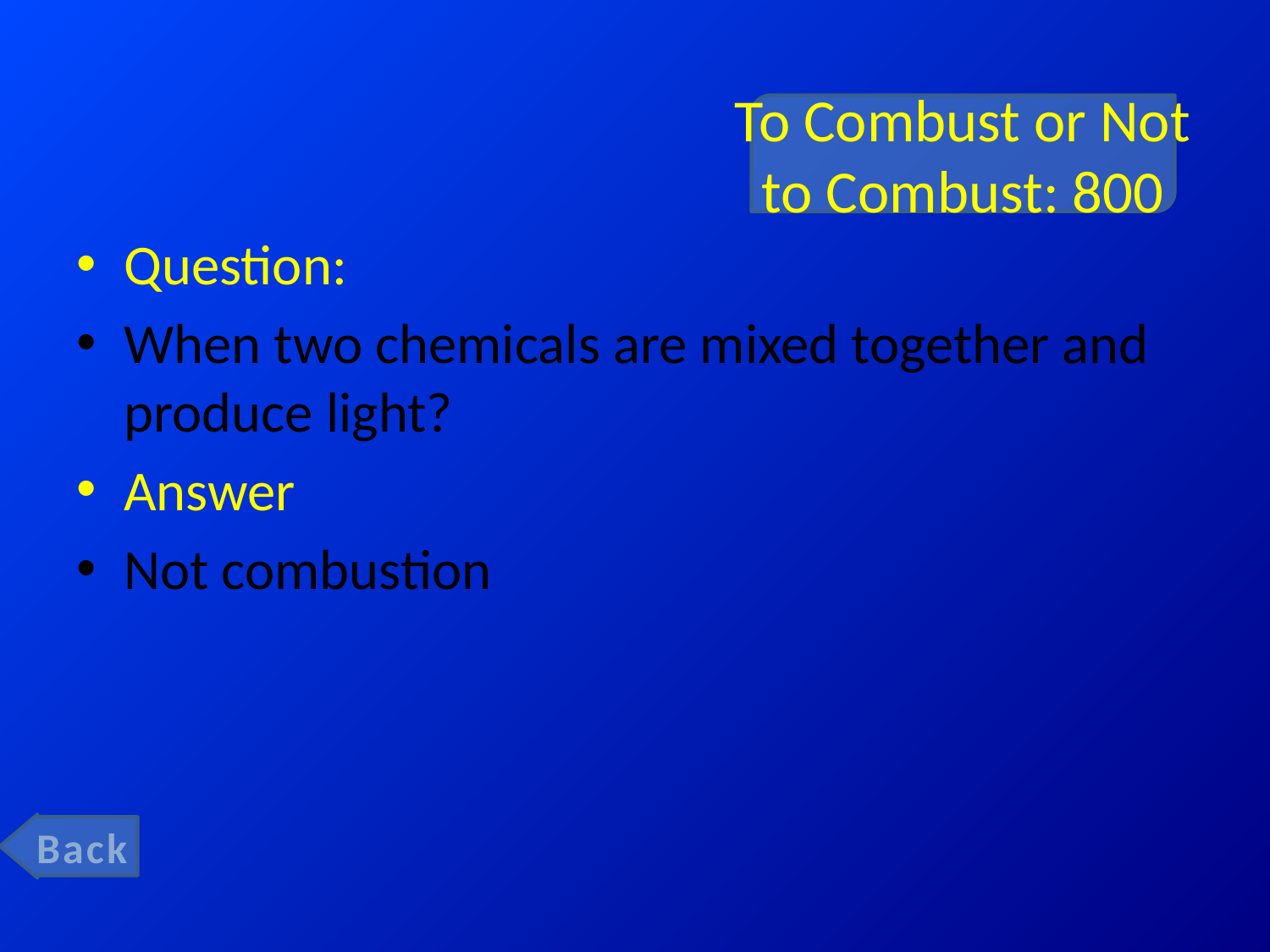

# To Combust or Not to Combust: 800

Question:
When two chemicals are mixed together and produce light?
Answer
Not combustion

Back